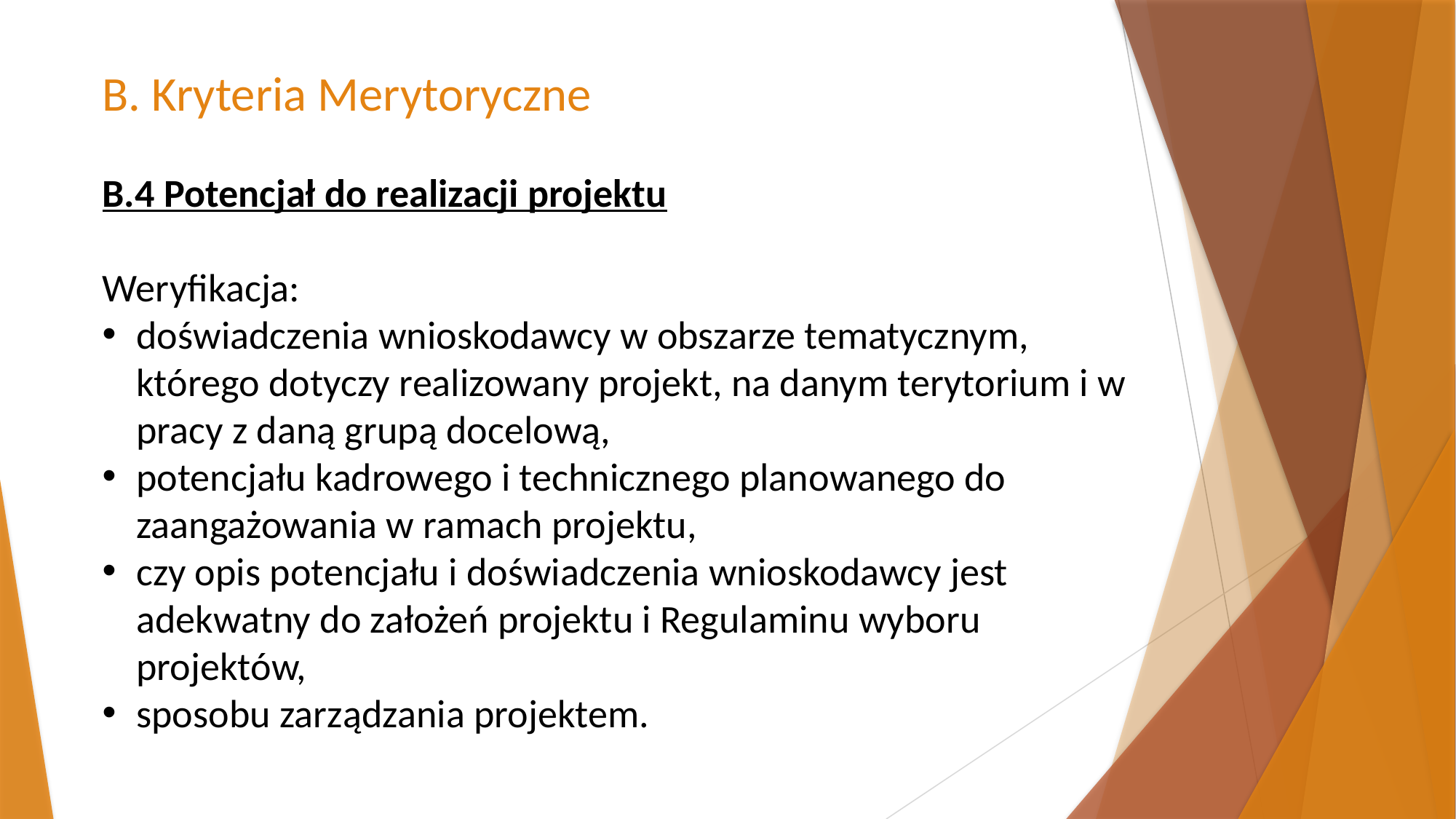

B. Kryteria Merytoryczne

B.4 Potencjał do realizacji projektu

Weryfikacja:
doświadczenia wnioskodawcy w obszarze tematycznym, którego dotyczy realizowany projekt, na danym terytorium i w pracy z daną grupą docelową,
potencjału kadrowego i technicznego planowanego do zaangażowania w ramach projektu,
czy opis potencjału i doświadczenia wnioskodawcy jest adekwatny do założeń projektu i Regulaminu wyboru projektów,
sposobu zarządzania projektem.